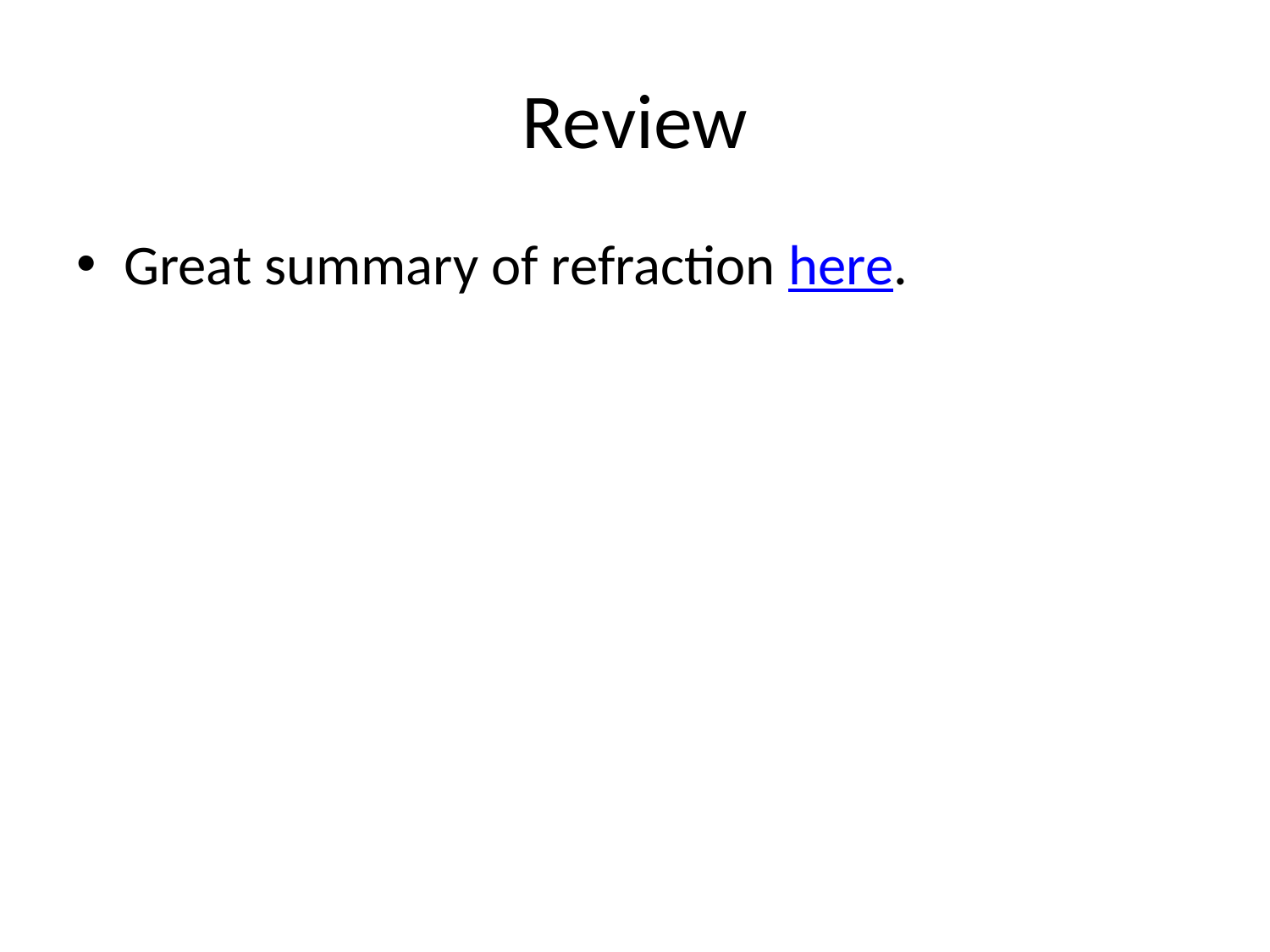

# Review
Great summary of refraction here.